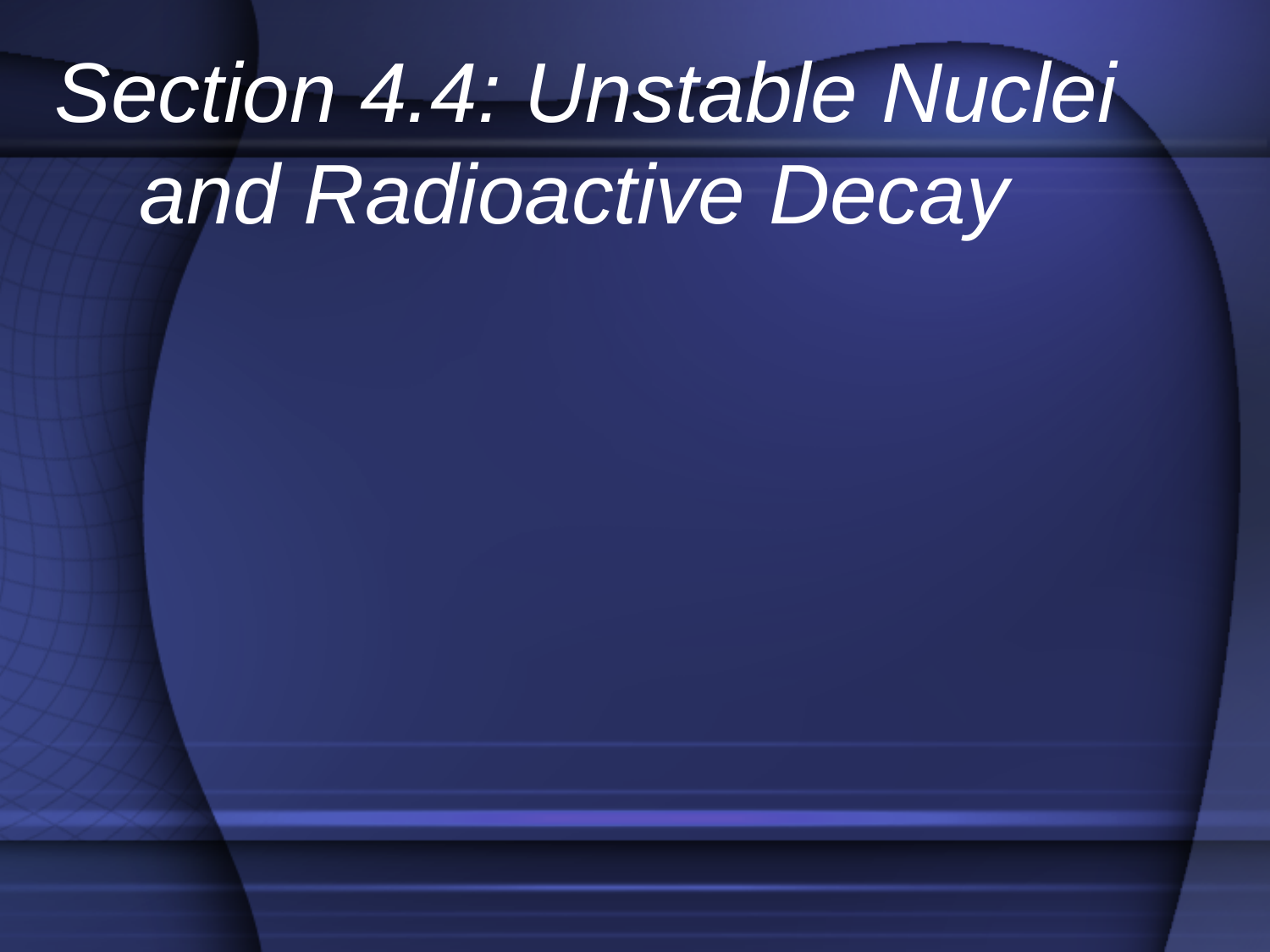

Section 4.4: Unstable Nuclei and Radioactive Decay